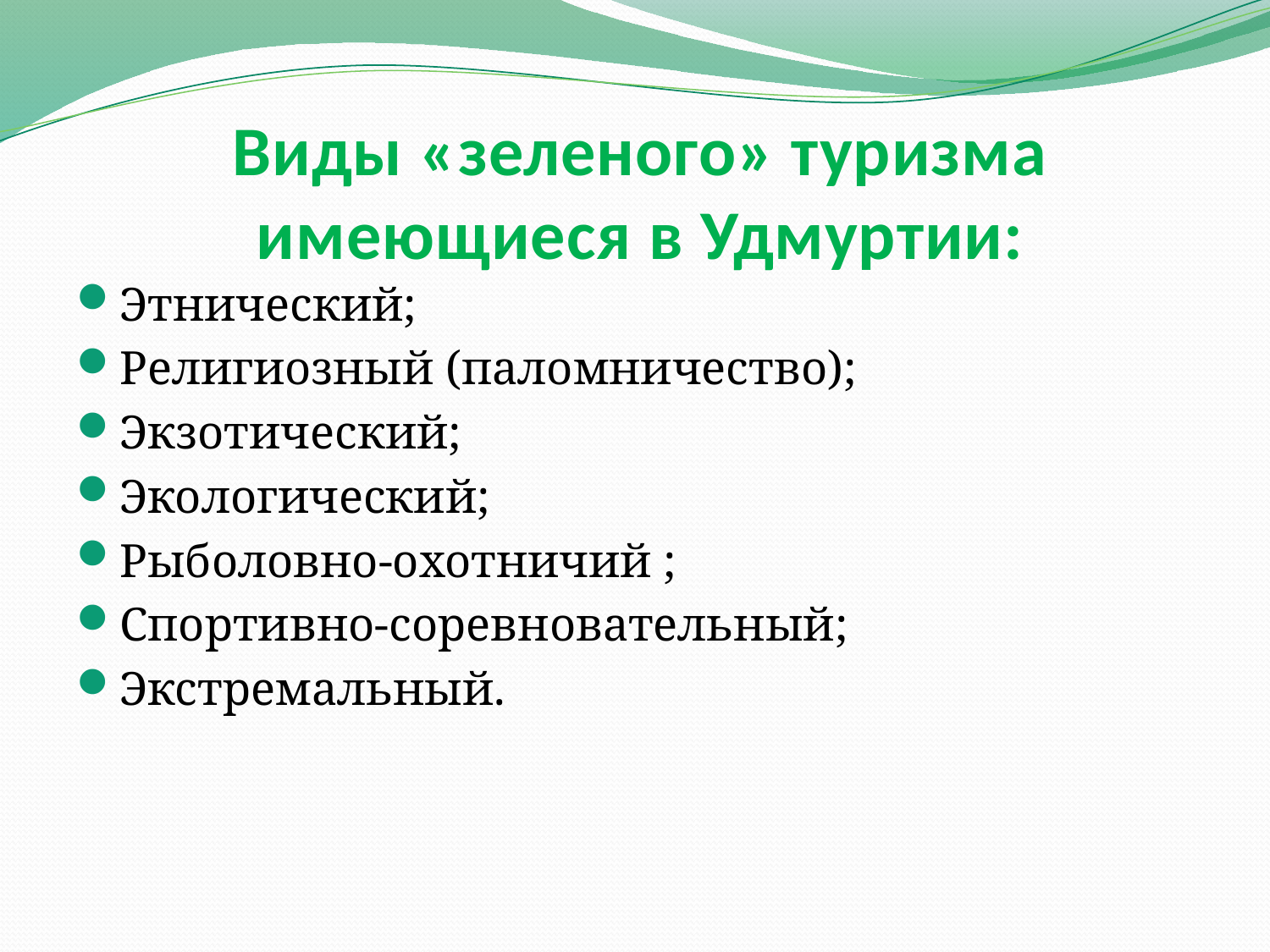

# Виды «зеленого» туризма имеющиеся в Удмуртии:
Этнический;
Религиозный (паломничество);
Экзотический;
Экологический;
Рыболовно-охотничий ;
Спортивно-соревновательный;
Экстремальный.